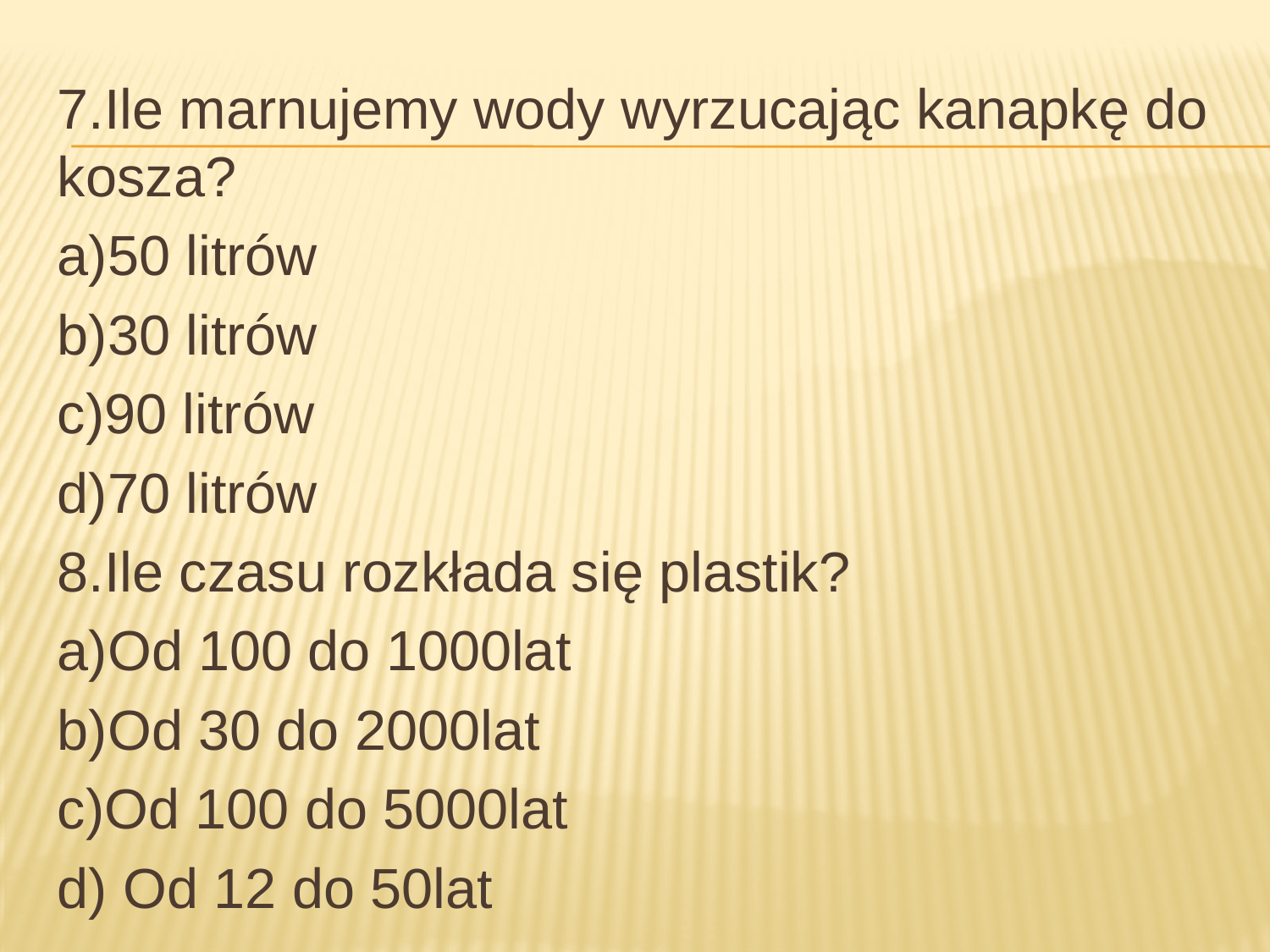

7.Ile marnujemy wody wyrzucając kanapkę do kosza?
a)50 litrów
b)30 litrów
c)90 litrów
d)70 litrów
8.Ile czasu rozkłada się plastik?
a)Od 100 do 1000lat
b)Od 30 do 2000lat
c)Od 100 do 5000lat
d) Od 12 do 50lat